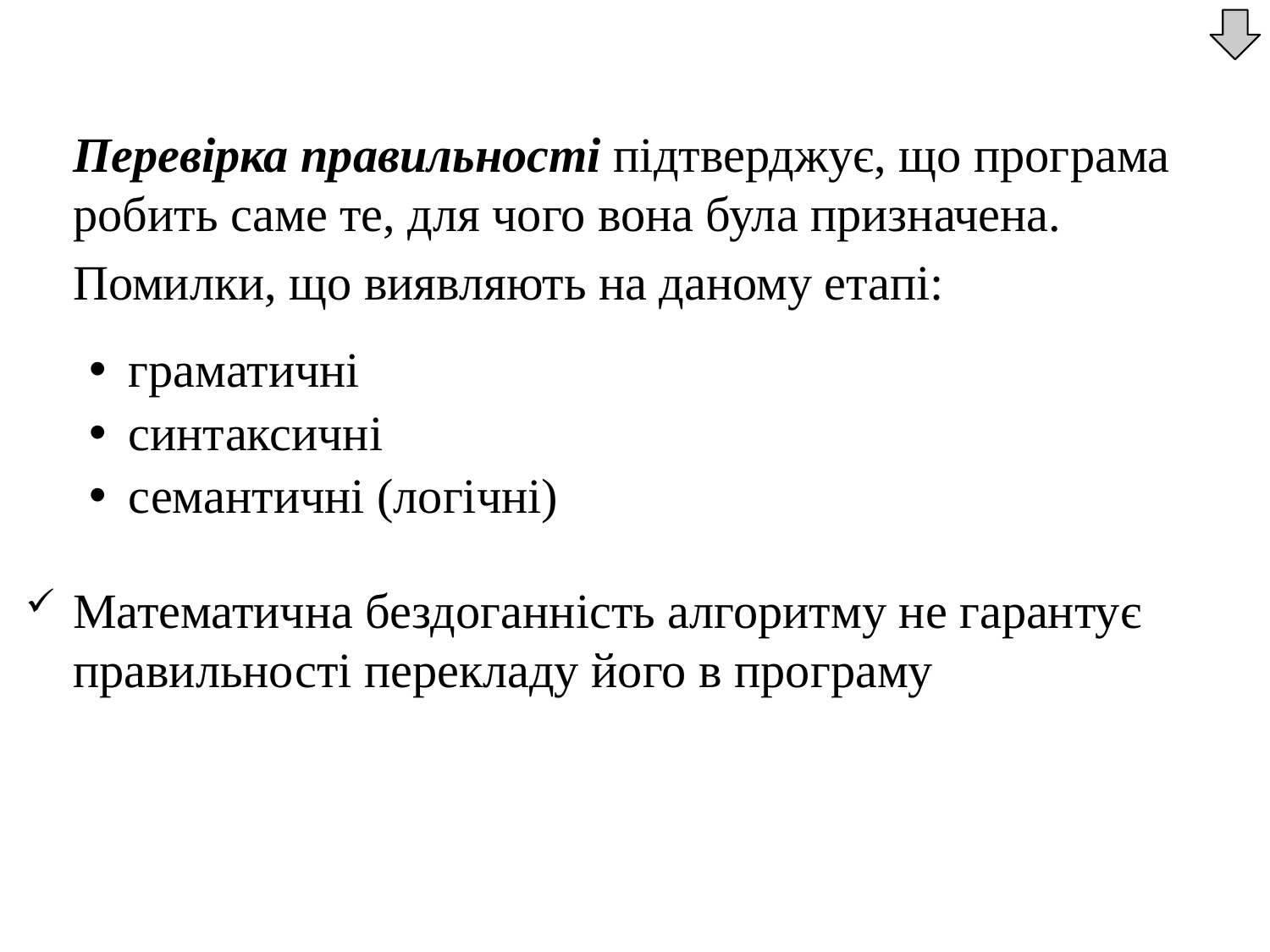

Перевірка правильності підтверджує, що програма робить саме те, для чого вона була призначена.
	Помилки, що виявляють на даному етапі:

граматичні
синтаксичні
семантичні (логічні)

Математична бездоганність алгоритму не гарантує правильності перекладу його в програму